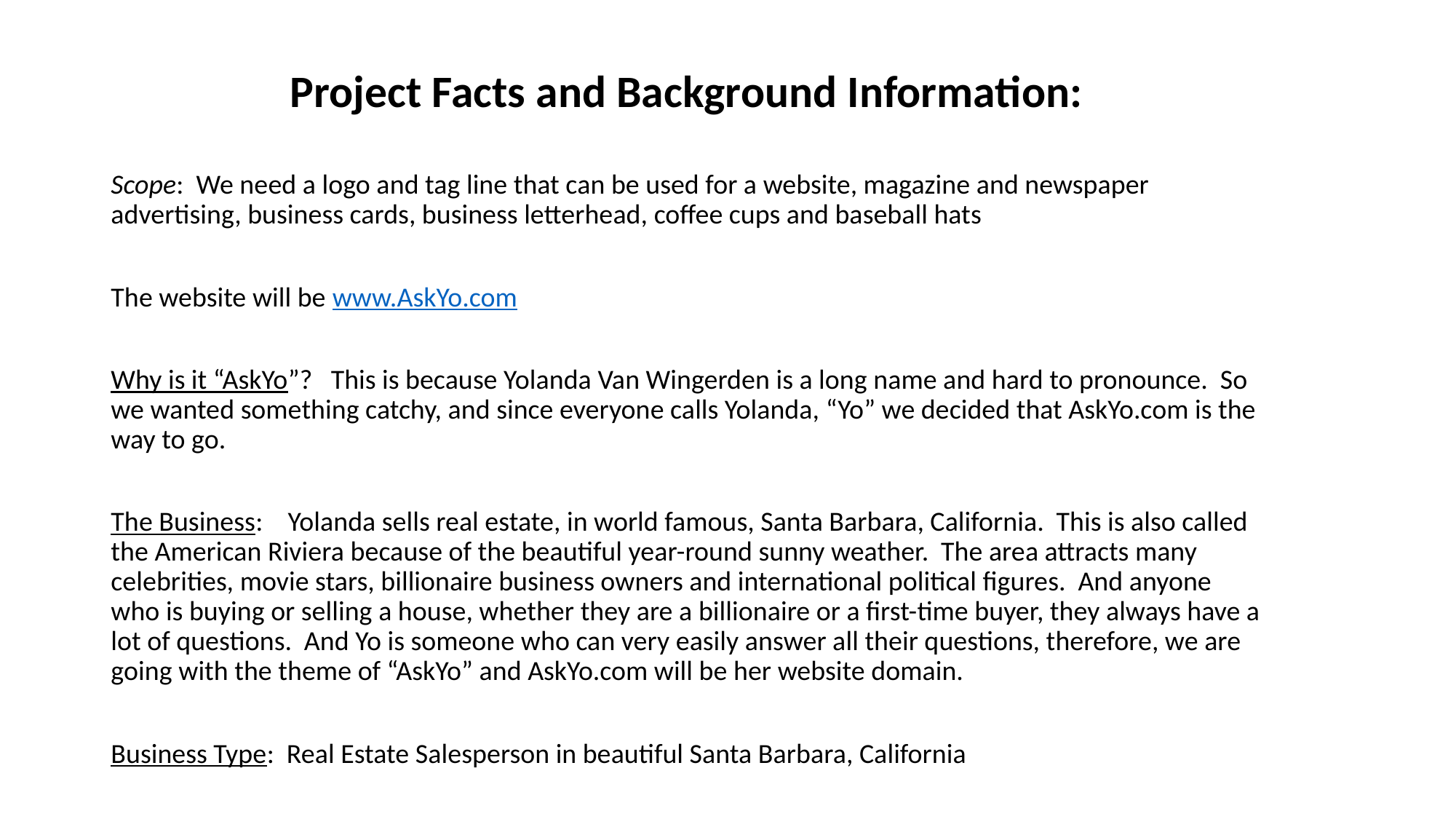

Project Facts and Background Information:

Scope:  We need a logo and tag line that can be used for a website, magazine and newspaper advertising, business cards, business letterhead, coffee cups and baseball hats

The website will be www.AskYo.com

Why is it “AskYo”?   This is because Yolanda Van Wingerden is a long name and hard to pronounce.  So we wanted something catchy, and since everyone calls Yolanda, “Yo” we decided that AskYo.com is the way to go.

The Business:    Yolanda sells real estate, in world famous, Santa Barbara, California.  This is also called the American Riviera because of the beautiful year-round sunny weather.  The area attracts many celebrities, movie stars, billionaire business owners and international political figures.  And anyone who is buying or selling a house, whether they are a billionaire or a first-time buyer, they always have a lot of questions.  And Yo is someone who can very easily answer all their questions, therefore, we are going with the theme of “AskYo” and AskYo.com will be her website domain.

Business Type:  Real Estate Salesperson in beautiful Santa Barbara, California